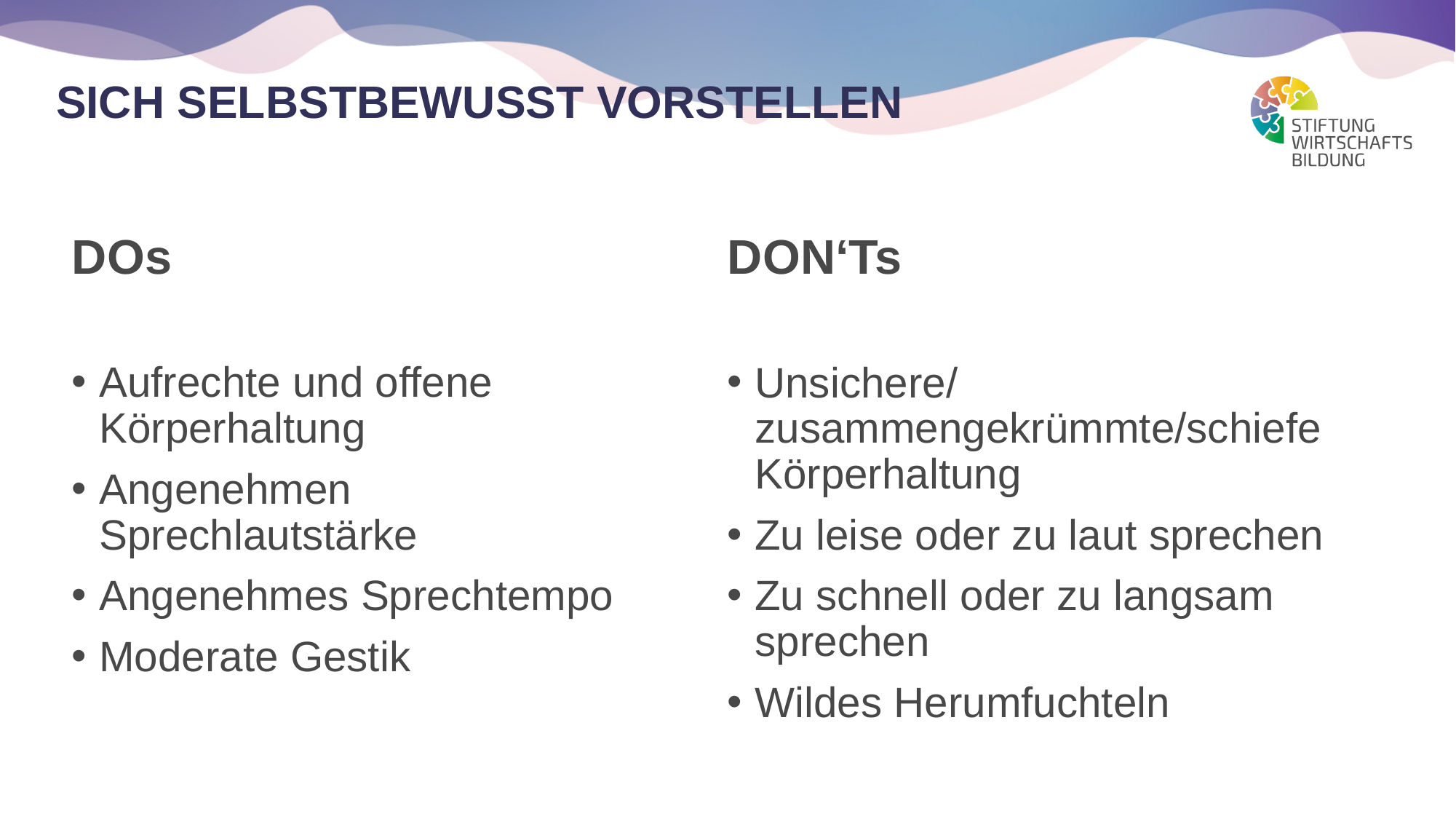

# Sich Selbstbewusst vorstellen
DOs

Aufrechte und offene Körperhaltung
Angenehmen Sprechlautstärke
Angenehmes Sprechtempo
Moderate Gestik
DON‘Ts

Unsichere/zusammengekrümmte/schiefe Körperhaltung
Zu leise oder zu laut sprechen
Zu schnell oder zu langsam sprechen
Wildes Herumfuchteln